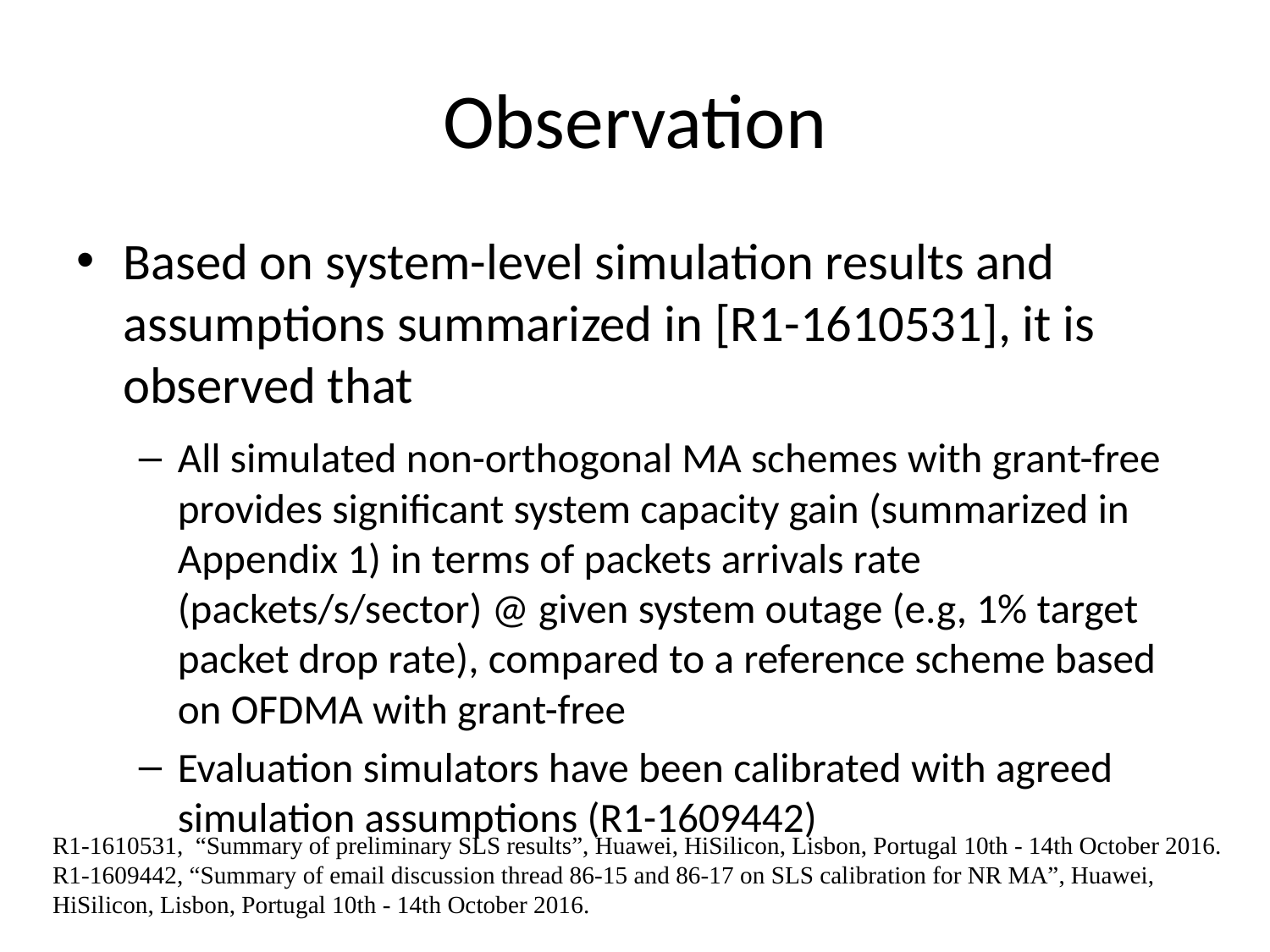

# Observation
Based on system-level simulation results and assumptions summarized in [R1-1610531], it is observed that
All simulated non-orthogonal MA schemes with grant-free provides significant system capacity gain (summarized in Appendix 1) in terms of packets arrivals rate (packets/s/sector) @ given system outage (e.g, 1% target packet drop rate), compared to a reference scheme based on OFDMA with grant-free
Evaluation simulators have been calibrated with agreed simulation assumptions (R1-1609442)

R1-1610531,  “Summary of preliminary SLS results”, Huawei, HiSilicon, Lisbon, Portugal 10th - 14th October 2016.
R1-1609442, “Summary of email discussion thread 86-15 and 86-17 on SLS calibration for NR MA”, Huawei, HiSilicon, Lisbon, Portugal 10th - 14th October 2016.